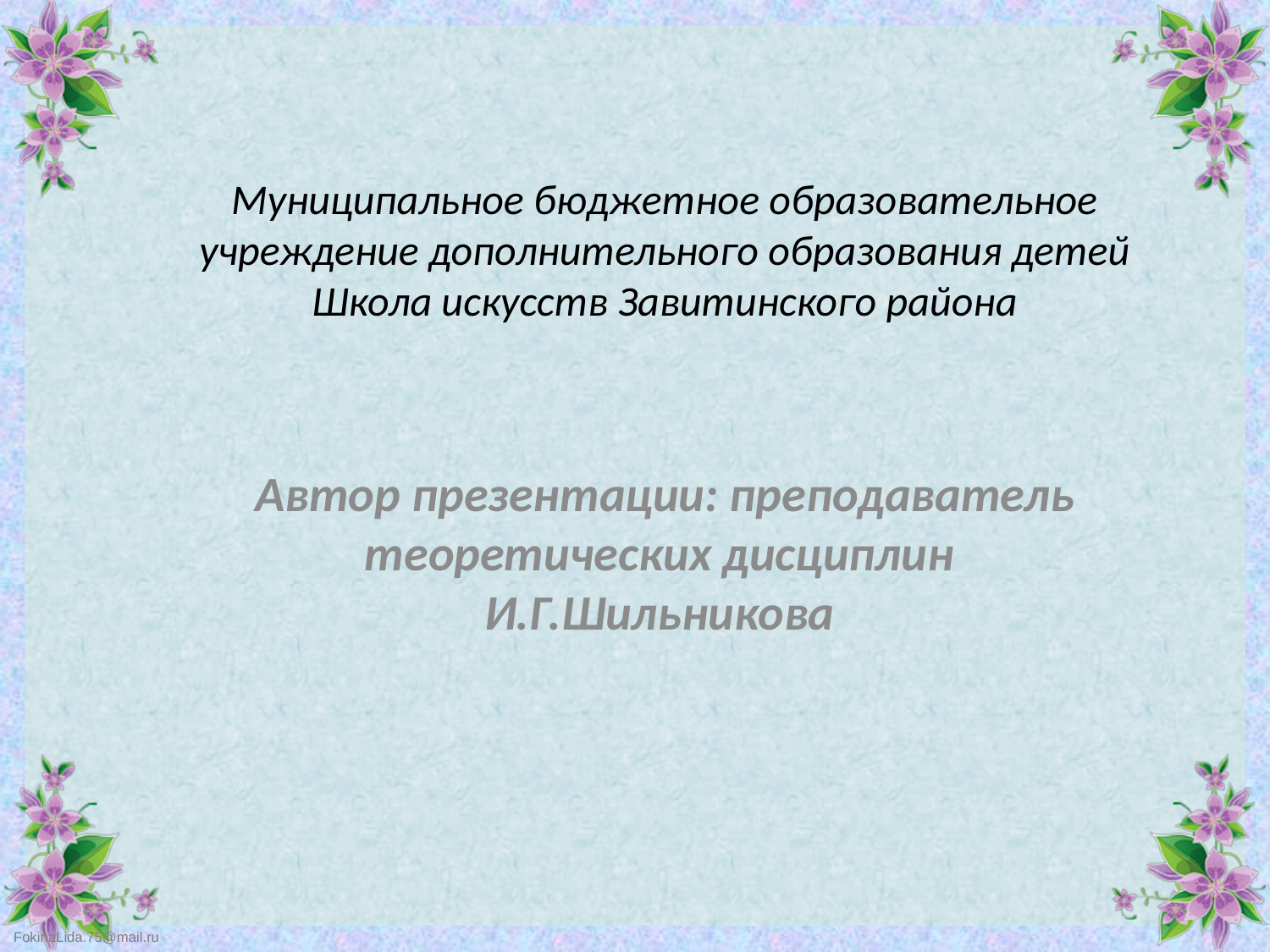

# Муниципальное бюджетное образовательное учреждение дополнительного образования детей Школа искусств Завитинского района
 Автор презентации: преподаватель теоретических дисциплин И.Г.Шильникова